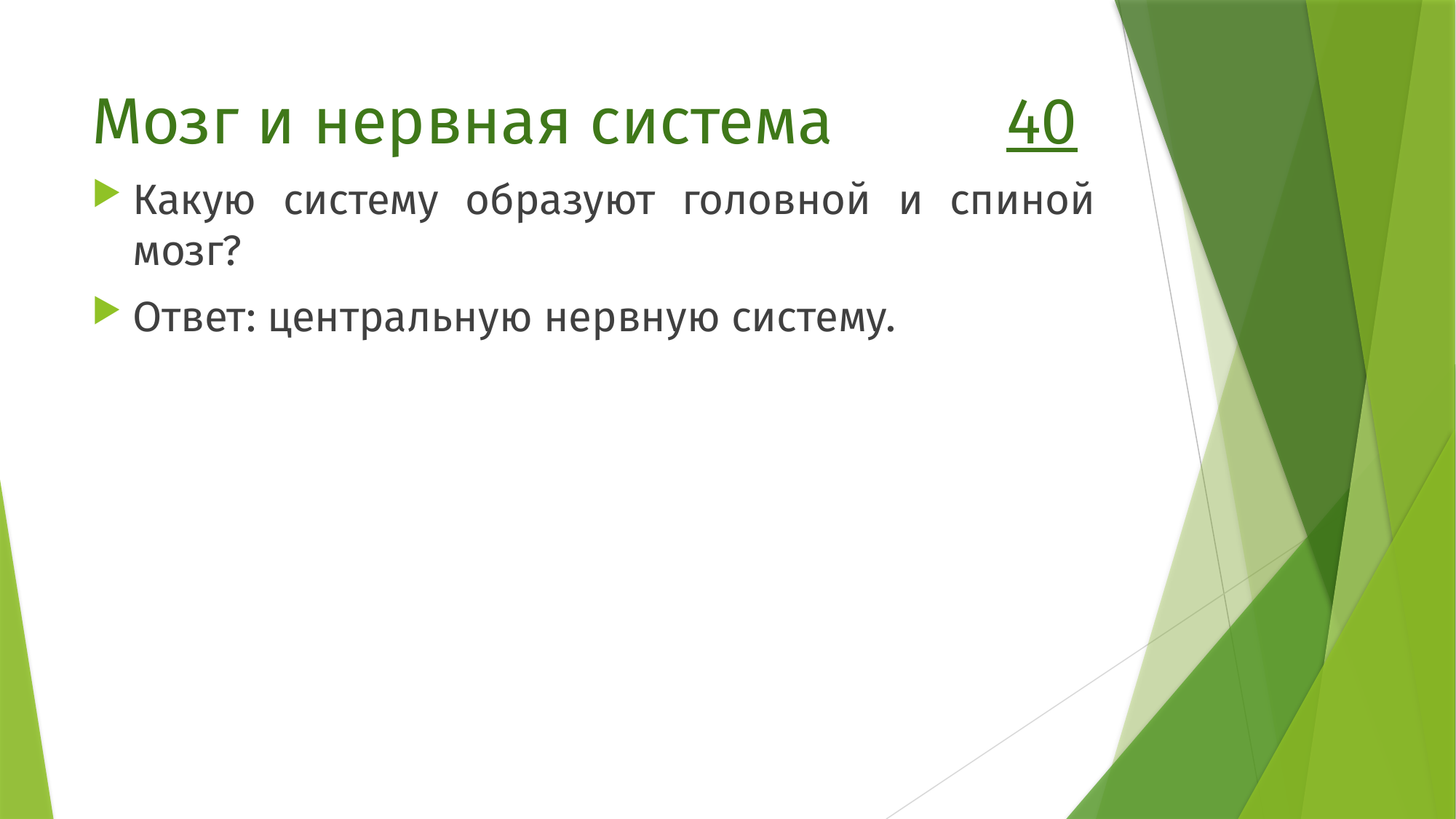

# Мозг и нервная система          40
Какую систему образуют головной и спиной мозг?
Ответ: центральную нервную систему.